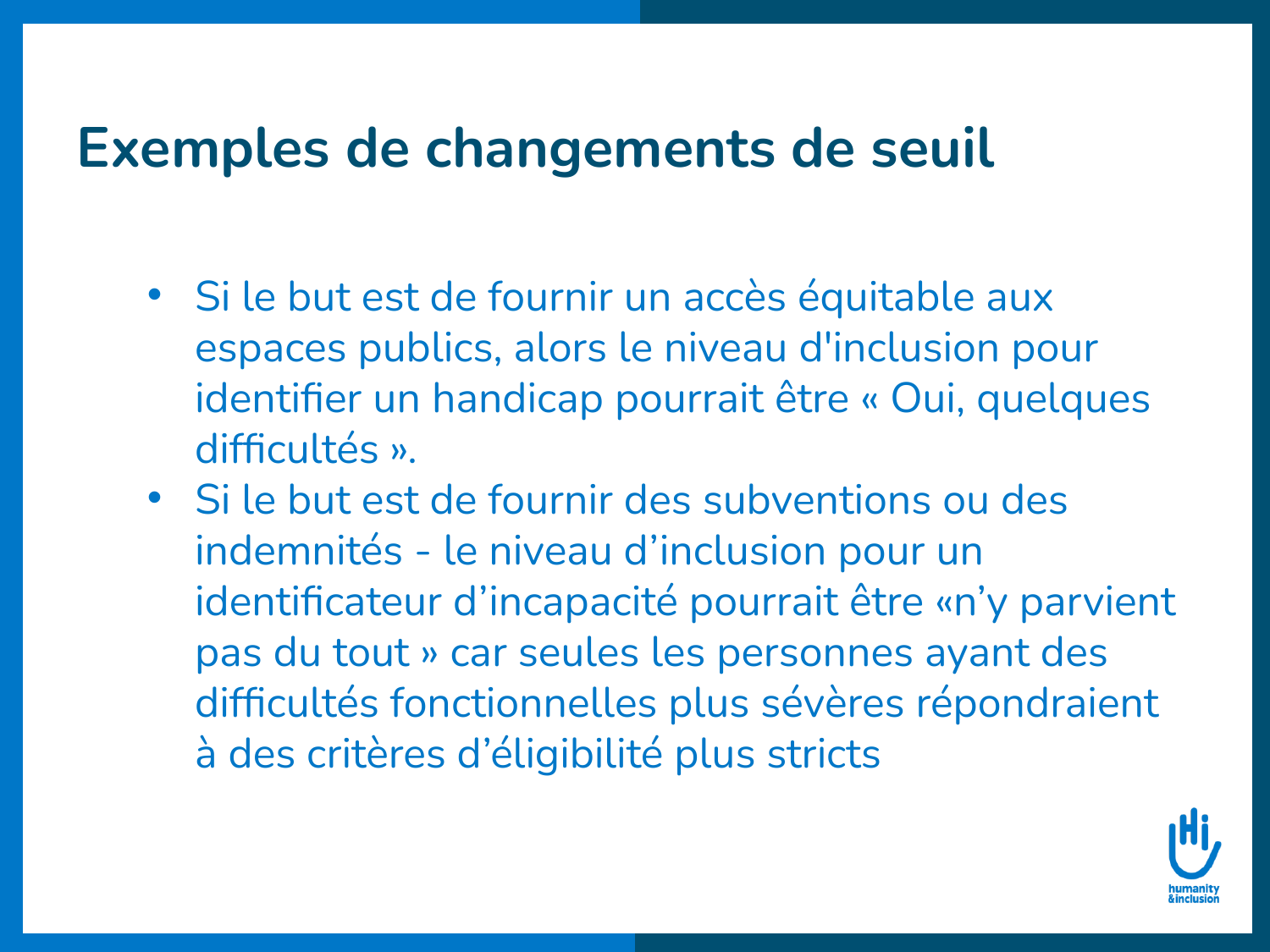

# Exemples de changements de seuil
Si le but est de fournir un accès équitable aux espaces publics, alors le niveau d'inclusion pour identifier un handicap pourrait être « Oui, quelques difficultés ».
Si le but est de fournir des subventions ou des indemnités - le niveau d’inclusion pour un identificateur d’incapacité pourrait être «n’y parvient pas du tout » car seules les personnes ayant des difficultés fonctionnelles plus sévères répondraient à des critères d’éligibilité plus stricts